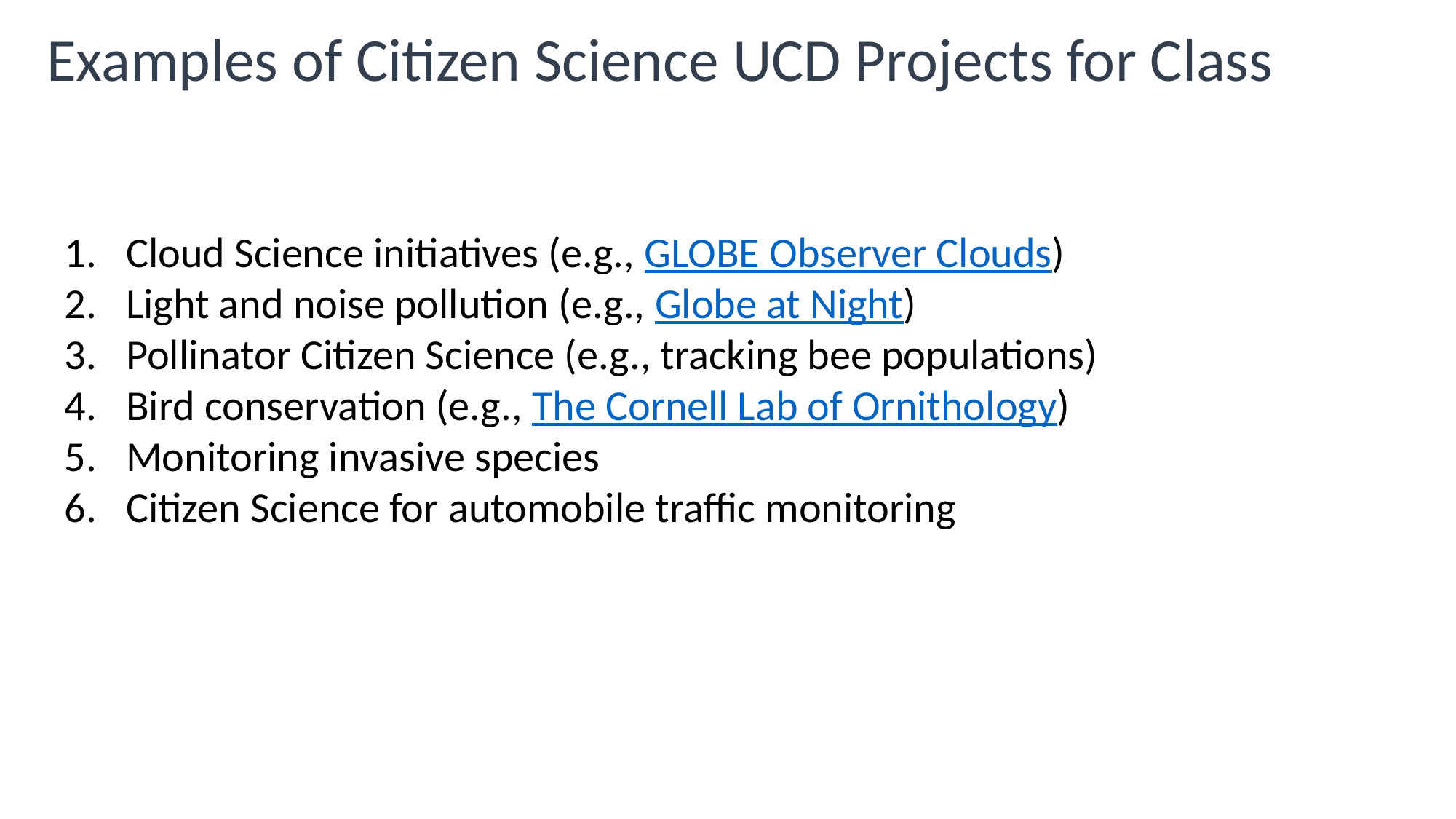

Examples of Citizen Science UCD Projects for Class

Cloud Science initiatives (e.g., GLOBE Observer Clouds)
Light and noise pollution (e.g., Globe at Night)
Pollinator Citizen Science (e.g., tracking bee populations)
Bird conservation (e.g., The Cornell Lab of Ornithology)
Monitoring invasive species
Citizen Science for automobile traffic monitoring